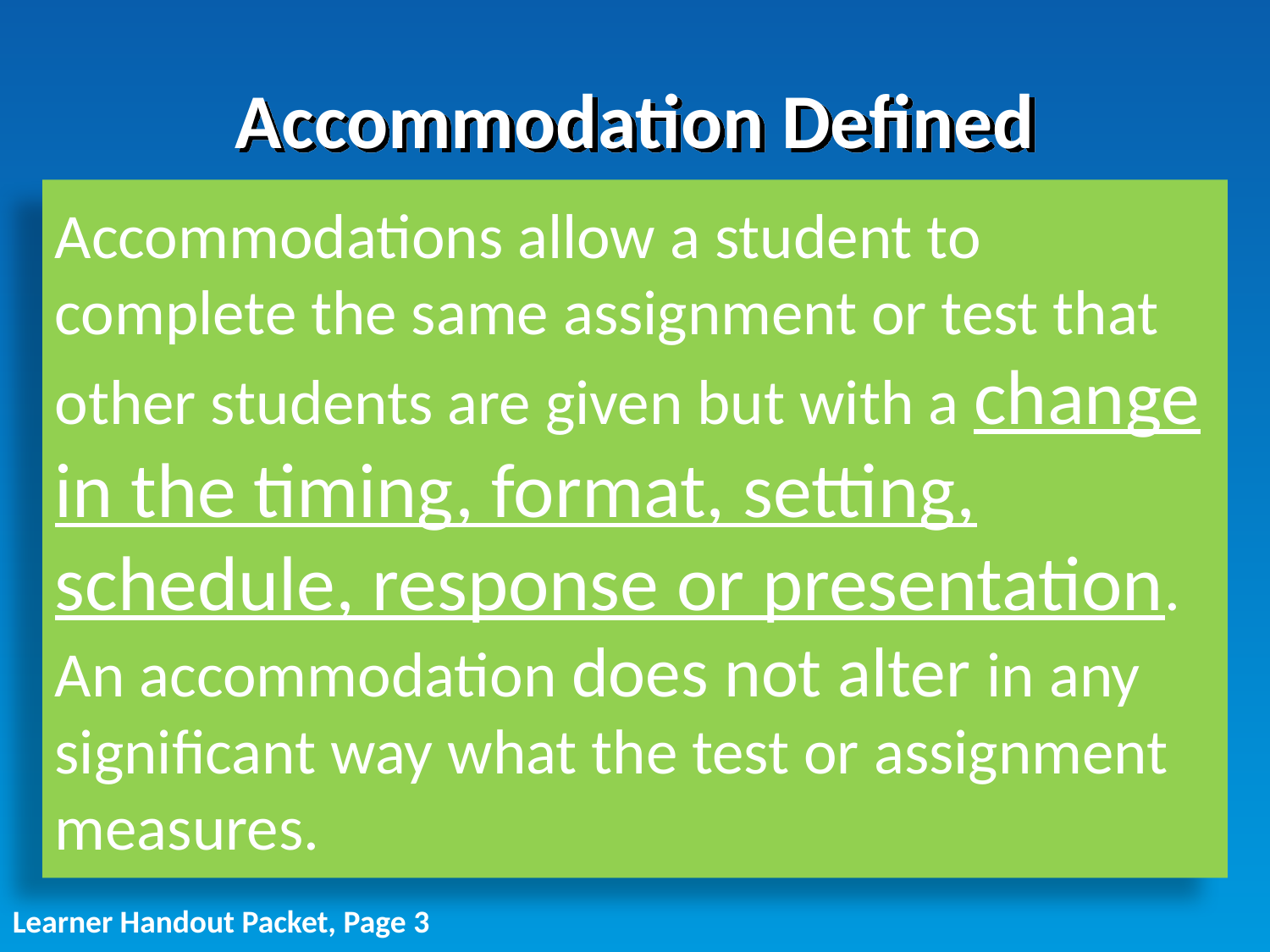

# Accommodation Defined
Accommodations allow a student to complete the same assignment or test that other students are given but with a change in the timing, format, setting, schedule, response or presentation.  An accommodation does not alter in any significant way what the test or assignment measures.
Learner Handout Packet, Page 3